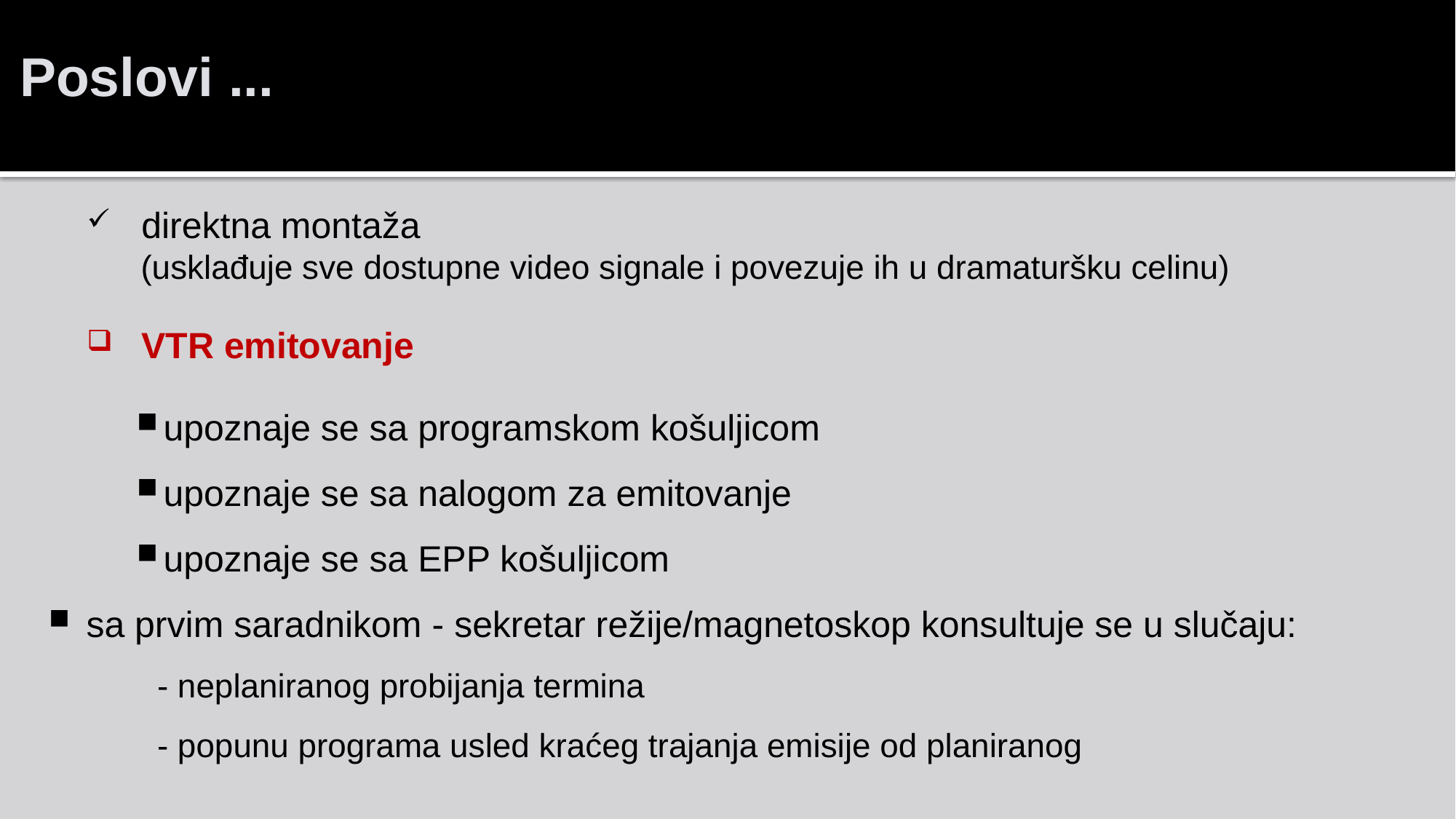

Poslovi ...
direktna montaža
	(usklađuje sve dostupne video signale i povezuje ih u dramaturšku celinu)

VTR emitovanje

upoznaje se sa programskom košuljicom
upoznaje se sa nalogom za emitovanje
upoznaje se sa EPP košuljicom
sa prvim saradnikom - sekretar režije/magnetoskop konsultuje se u slučaju:
	- neplaniranog probijanja termina
	- popunu programa usled kraćeg trajanja emisije od planiranog